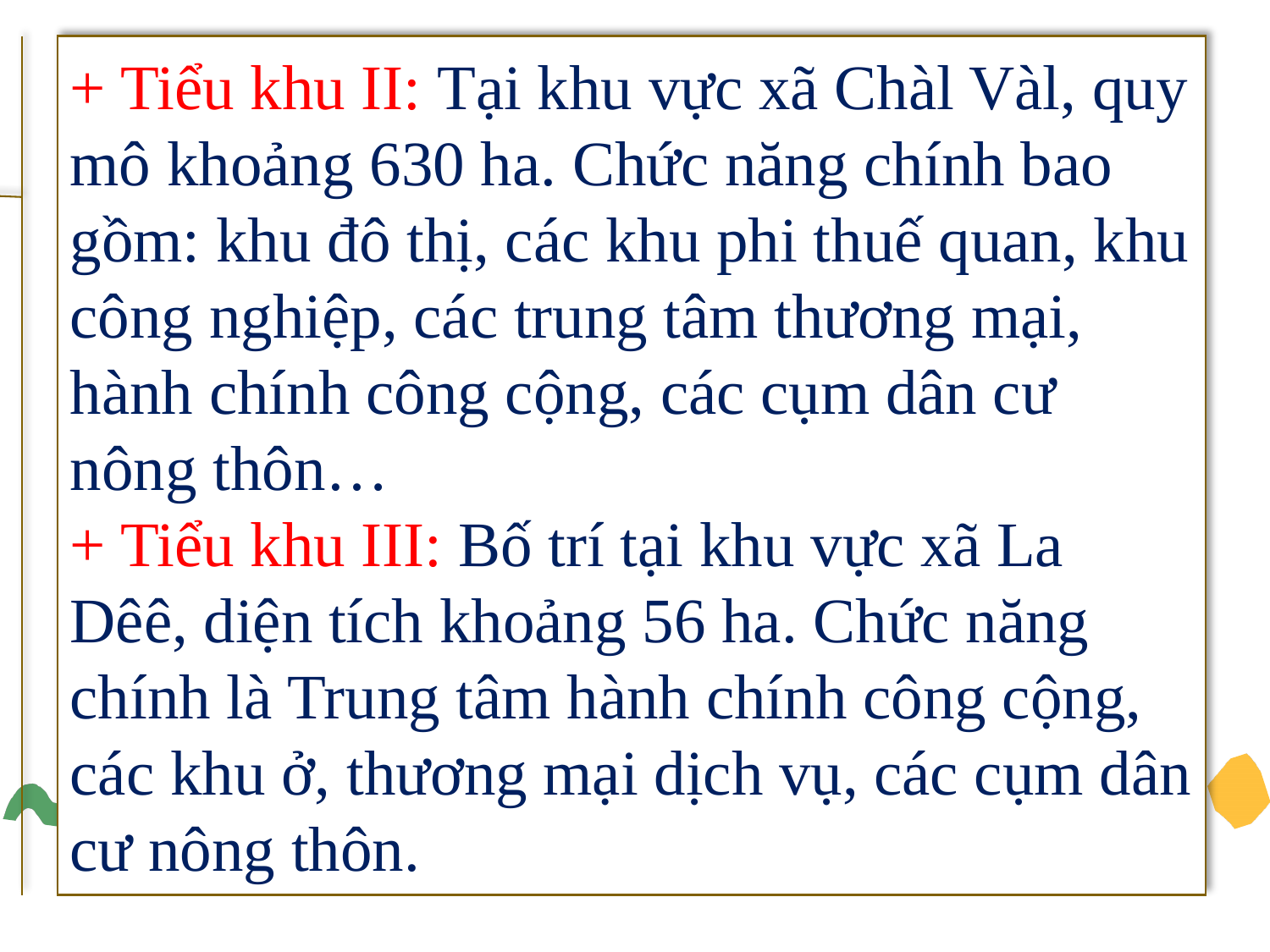

+ Tiểu khu II: Tại khu vực xã Chàl Vàl, quy mô khoảng 630 ha. Chức năng chính bao gồm: khu đô thị, các khu phi thuế quan, khu công nghiệp, các trung tâm thương mại, hành chính công cộng, các cụm dân cư nông thôn…
+ Tiểu khu III: Bố trí tại khu vực xã La Dêê, diện tích khoảng 56 ha. Chức năng chính là Trung tâm hành chính công cộng, các khu ở, thương mại dịch vụ, các cụm dân cư nông thôn.